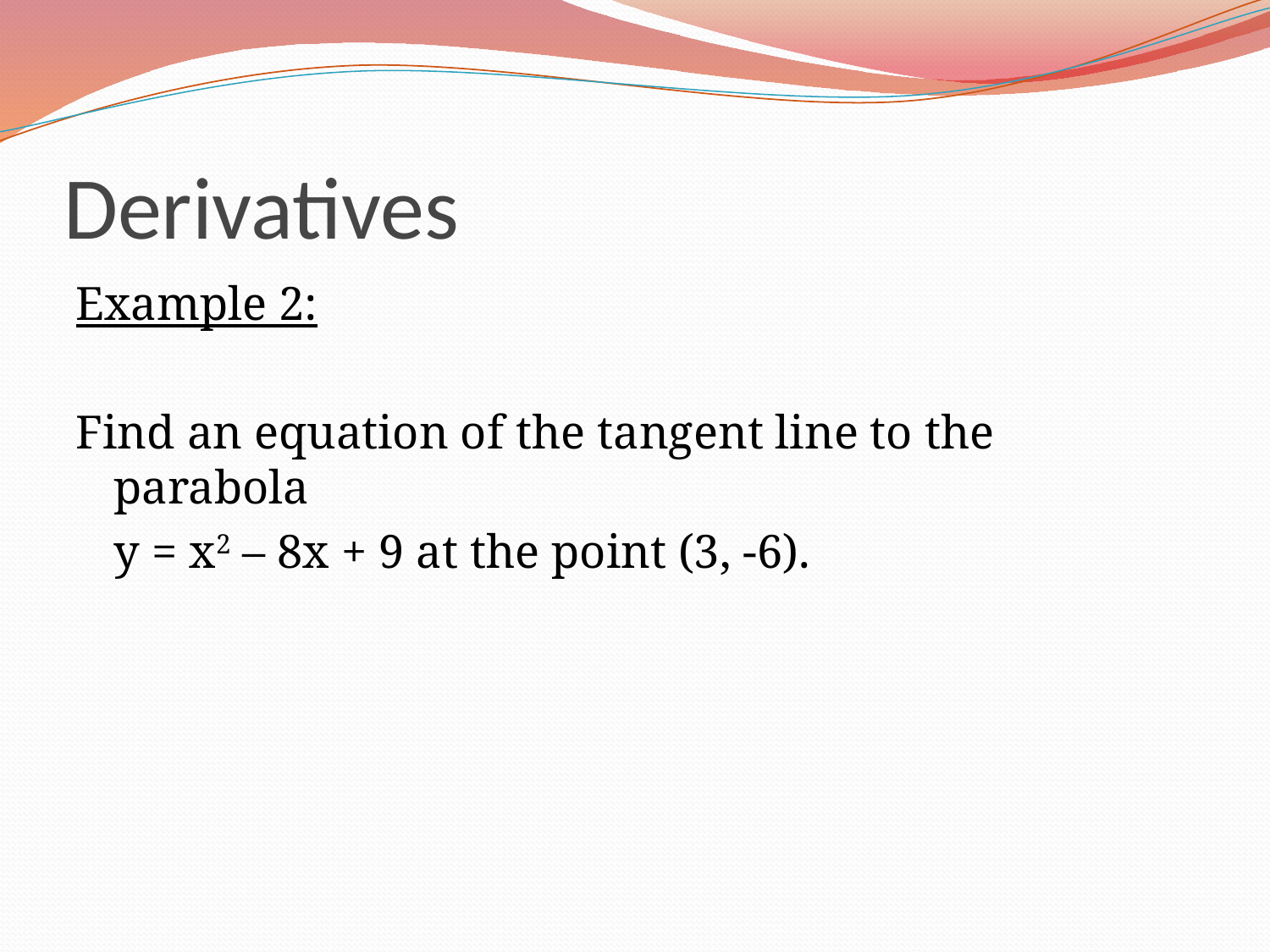

# Derivatives
Example 2:

Find an equation of the tangent line to the parabola
	y = x2 – 8x + 9 at the point (3, -6).